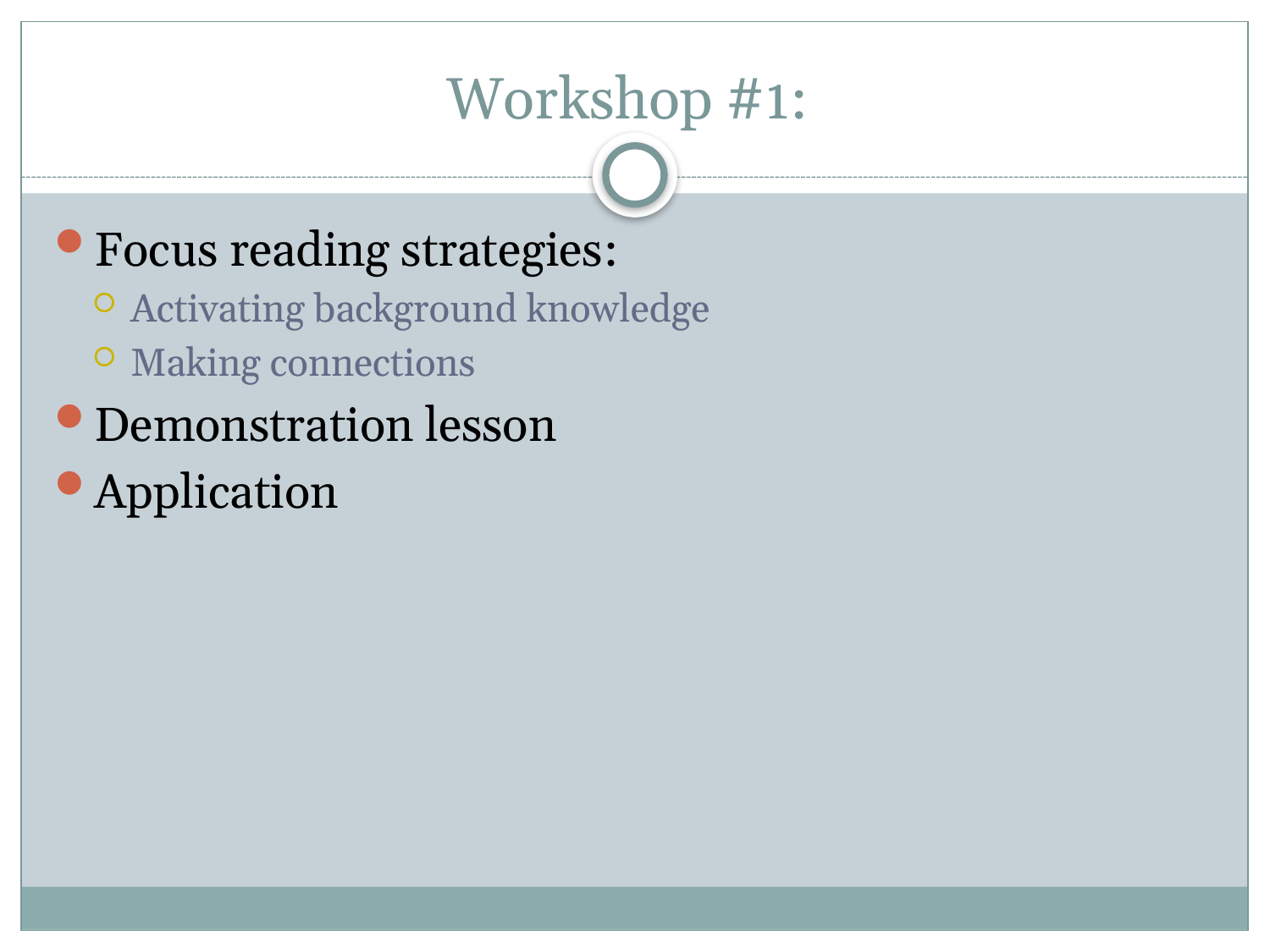

# Workshop #1:
Focus reading strategies:
Activating background knowledge
Making connections
Demonstration lesson
Application